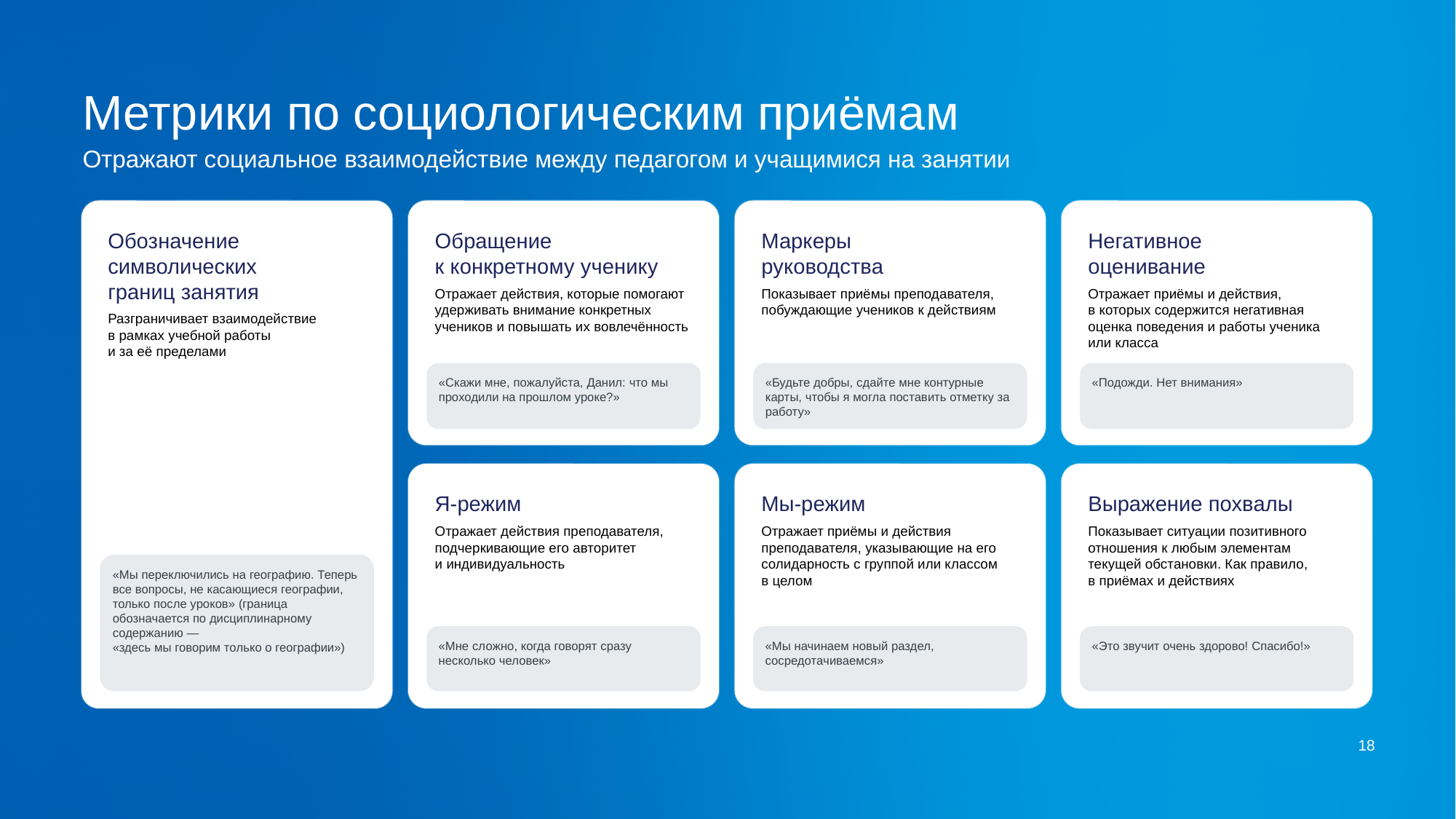

# Метрики по социологическим приёмам
Отражают социальное взаимодействие между педагогом и учащимися на занятии
Обозначение символических
границ занятия
Разграничивает взаимодействие
в рамках учебной работы и за её пределами
Обращение
к конкретному ученику
Отражает действия, которые помогают удерживать внимание конкретных учеников и повышать их вовлечённость
Маркеры
руководства
Показывает приёмы преподавателя, побуждающие учеников к действиям
Негативное
оценивание
Отражает приёмы и действия, в которых содержится негативная оценка поведения и работы ученика или класса
«Скажи мне, пожалуйста, Данил: что мы проходили на прошлом уроке?»
«Будьте добры, сдайте мне контурные карты, чтобы я могла поставить отметку за работу»
«Подожди. Нет внимания»
Я-режим
Отражает действия преподавателя, подчеркивающие его авторитет и индивидуальность
Мы-режим
Отражает приёмы и действия преподавателя, указывающие на его солидарность с группой или классом в целом
Выражение похвалы
Показывает ситуации позитивного отношения к любым элементам текущей обстановки. Как правило, в приёмах и действиях
«Мы переключились на географию. Теперь все вопросы, не касающиеся географии, только после уроков» (граница обозначается по дисциплинарному содержанию —
«здесь мы говорим только о географии»)
«Мне сложно, когда говорят сразу несколько человек»
«Мы начинаем новый раздел, сосредотачиваемся»
«Это звучит очень здорово! Спасибо!»
18